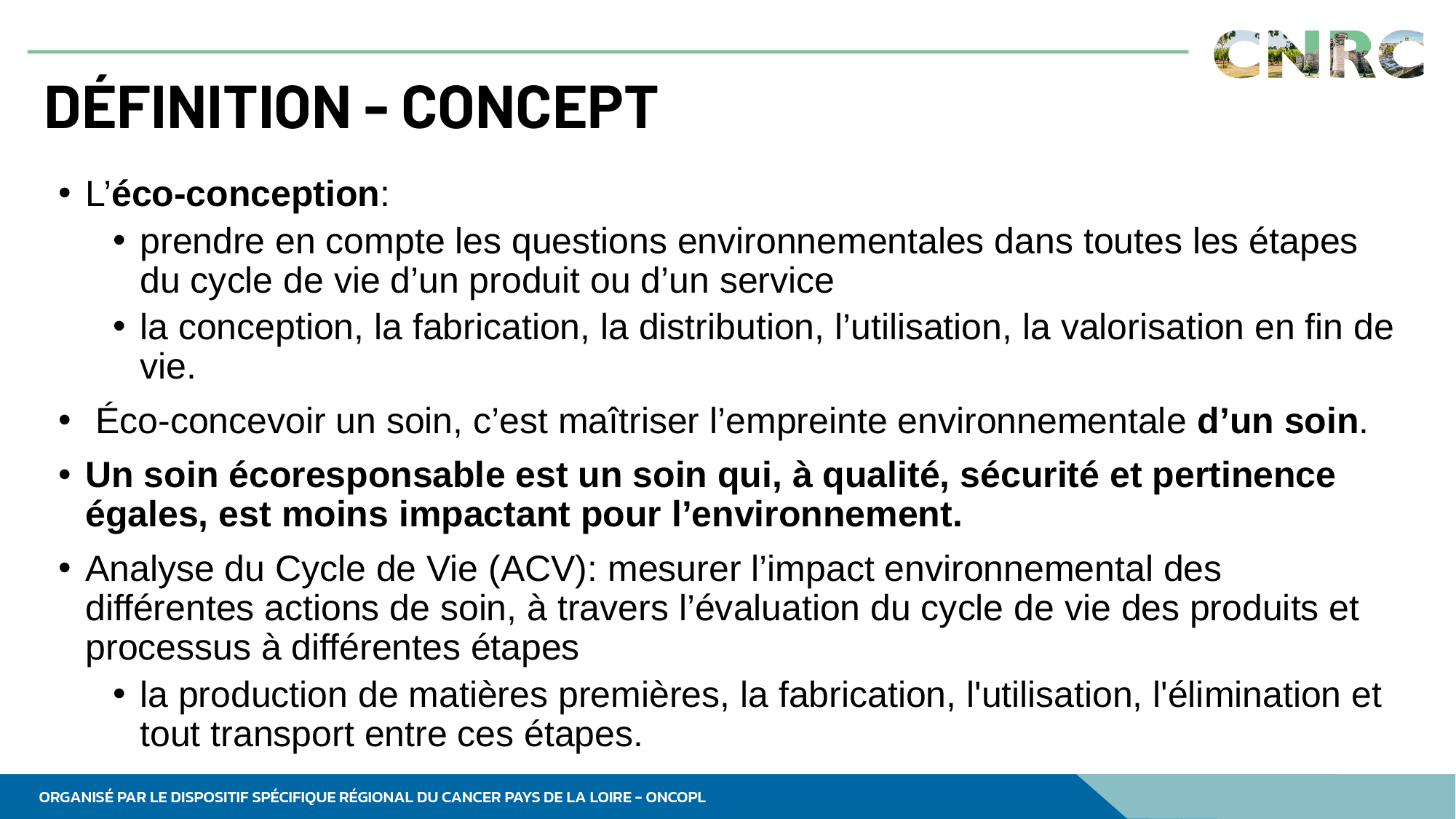

Définition - Concept

L’éco-conception:
prendre en compte les questions environnementales dans toutes les étapes du cycle de vie d’un produit ou d’un service
la conception, la fabrication, la distribution, l’utilisation, la valorisation en fin de vie.
 Éco-concevoir un soin, c’est maîtriser l’empreinte environnementale d’un soin.
Un soin écoresponsable est un soin qui, à qualité, sécurité et pertinence égales, est moins impactant pour l’environnement.
Analyse du Cycle de Vie (ACV): mesurer l’impact environnemental des différentes actions de soin, à travers l’évaluation du cycle de vie des produits et processus à différentes étapes
la production de matières premières, la fabrication, l'utilisation, l'élimination et tout transport entre ces étapes.